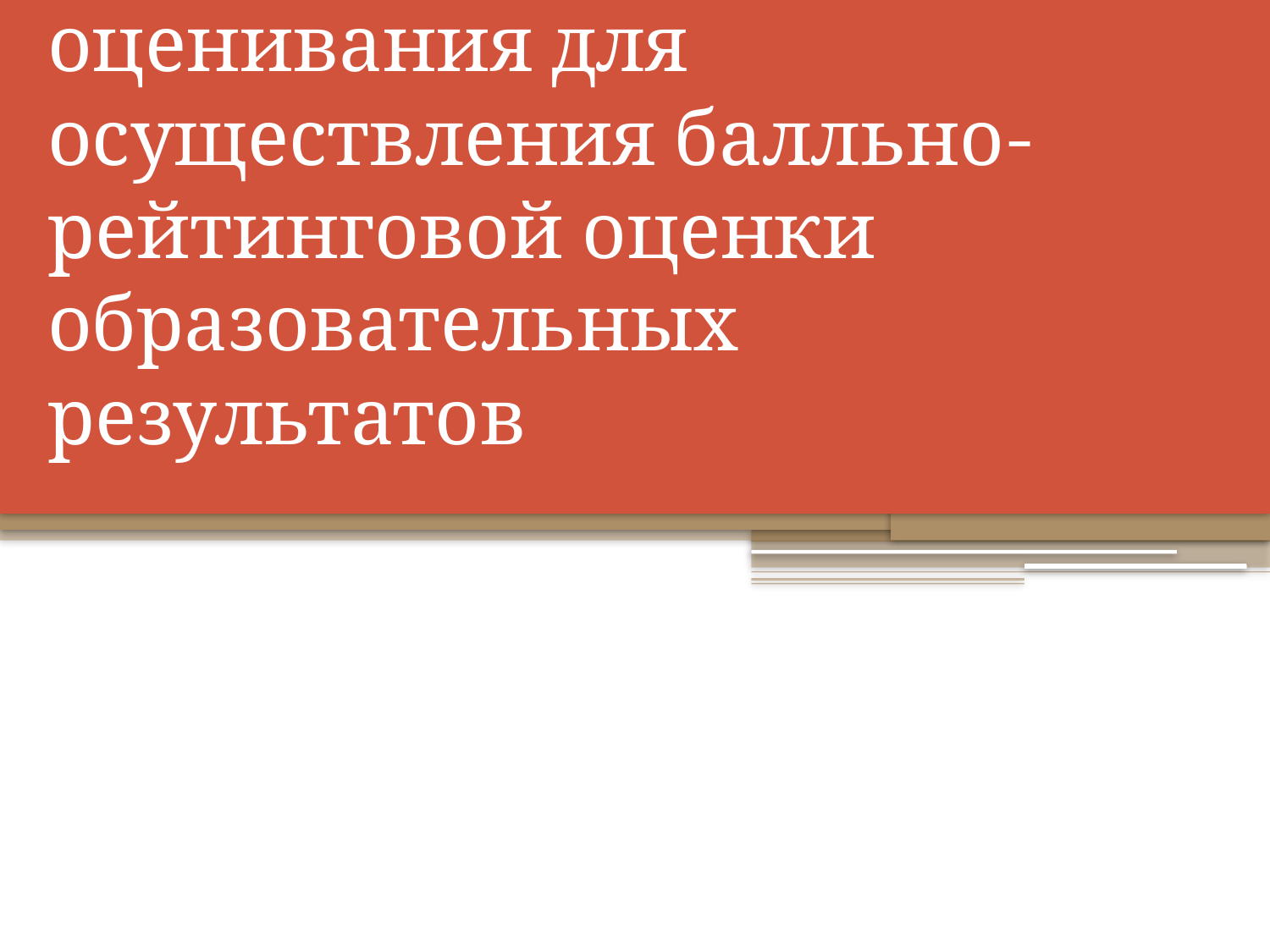

# Применение критериального оценивания для осуществления балльно-рейтинговой оценки образовательных результатов